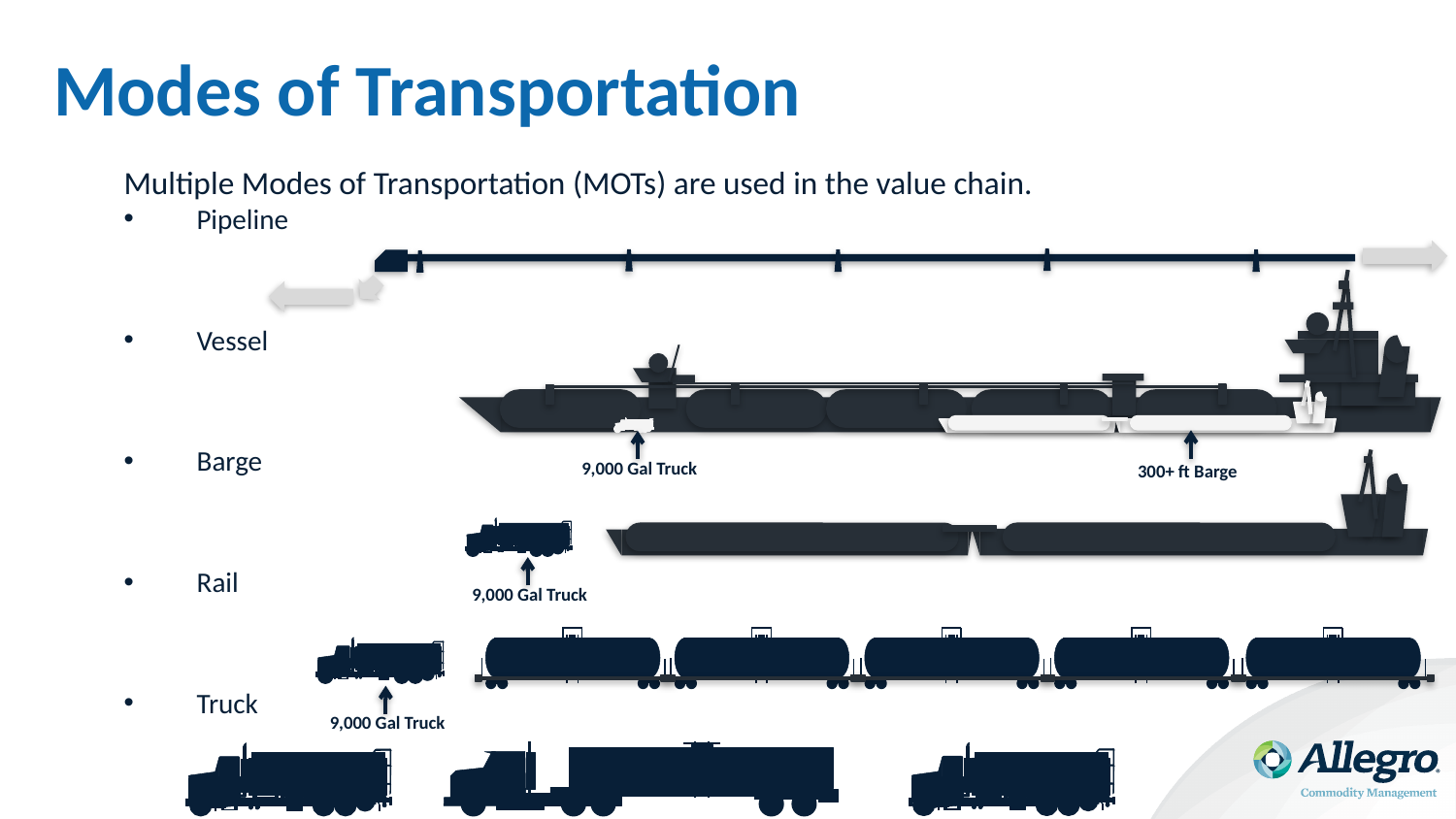

# Modes of Transportation
Multiple Modes of Transportation (MOTs) are used in the value chain.
Pipeline

Vessel

Barge

Rail

Truck

9,000 Gal Truck

300+ ft Barge

9,000 Gal Truck

9,000 Gal Truck